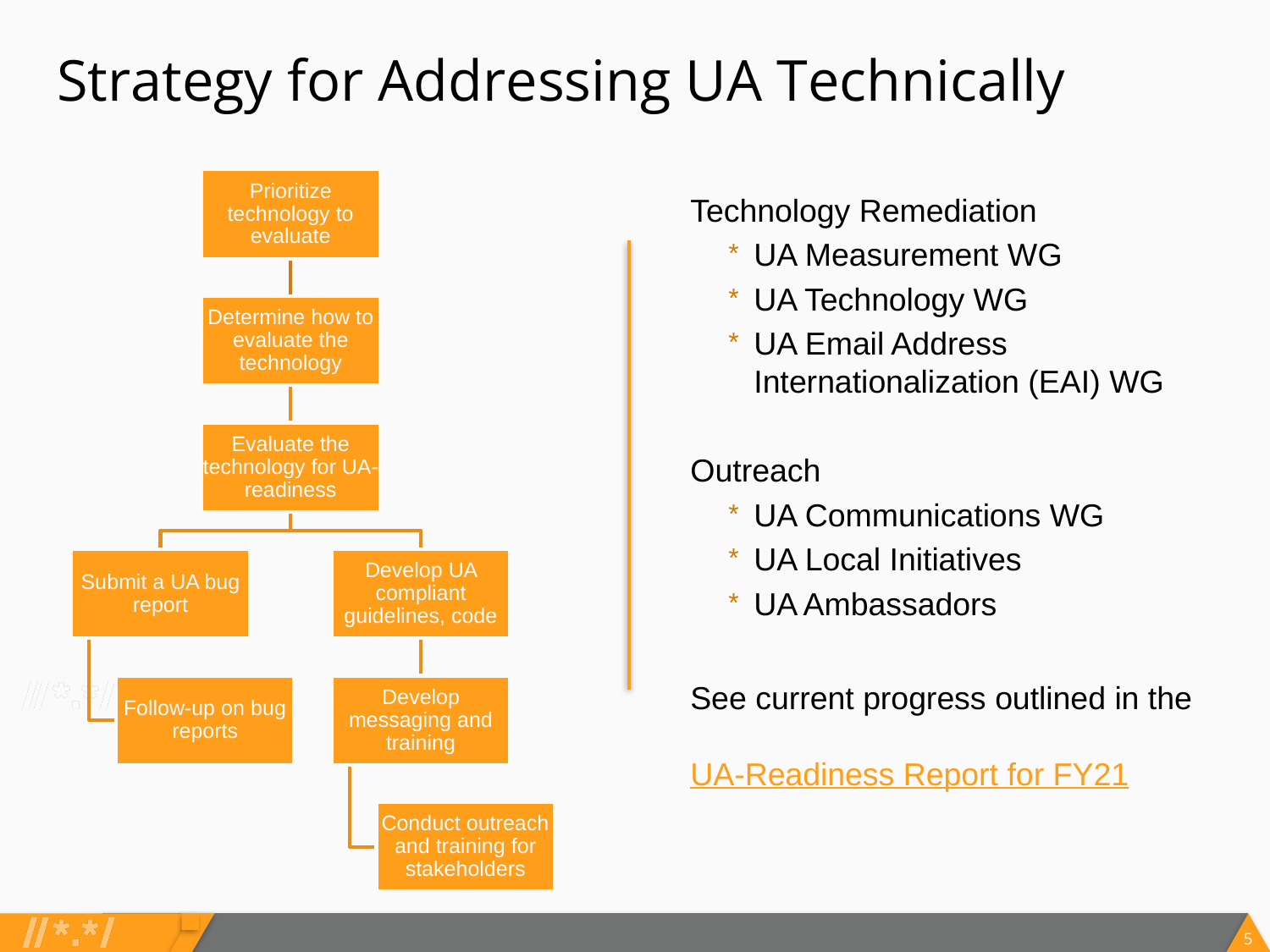

# Strategy for Addressing UA Technically
Prioritize technology to evaluate
Determine how to evaluate the technology
Evaluate the technology for UA-readiness
Submit a UA bug report
Follow-up on bug reports
Develop UA compliant guidelines, code
Develop messaging and training
Conduct outreach and training for stakeholders
Technology Remediation
UA Measurement WG
UA Technology WG
UA Email Address Internationalization (EAI) WG

Outreach
UA Communications WG
UA Local Initiatives
UA Ambassadors

See current progress outlined in the                 UA-Readiness Report for FY21